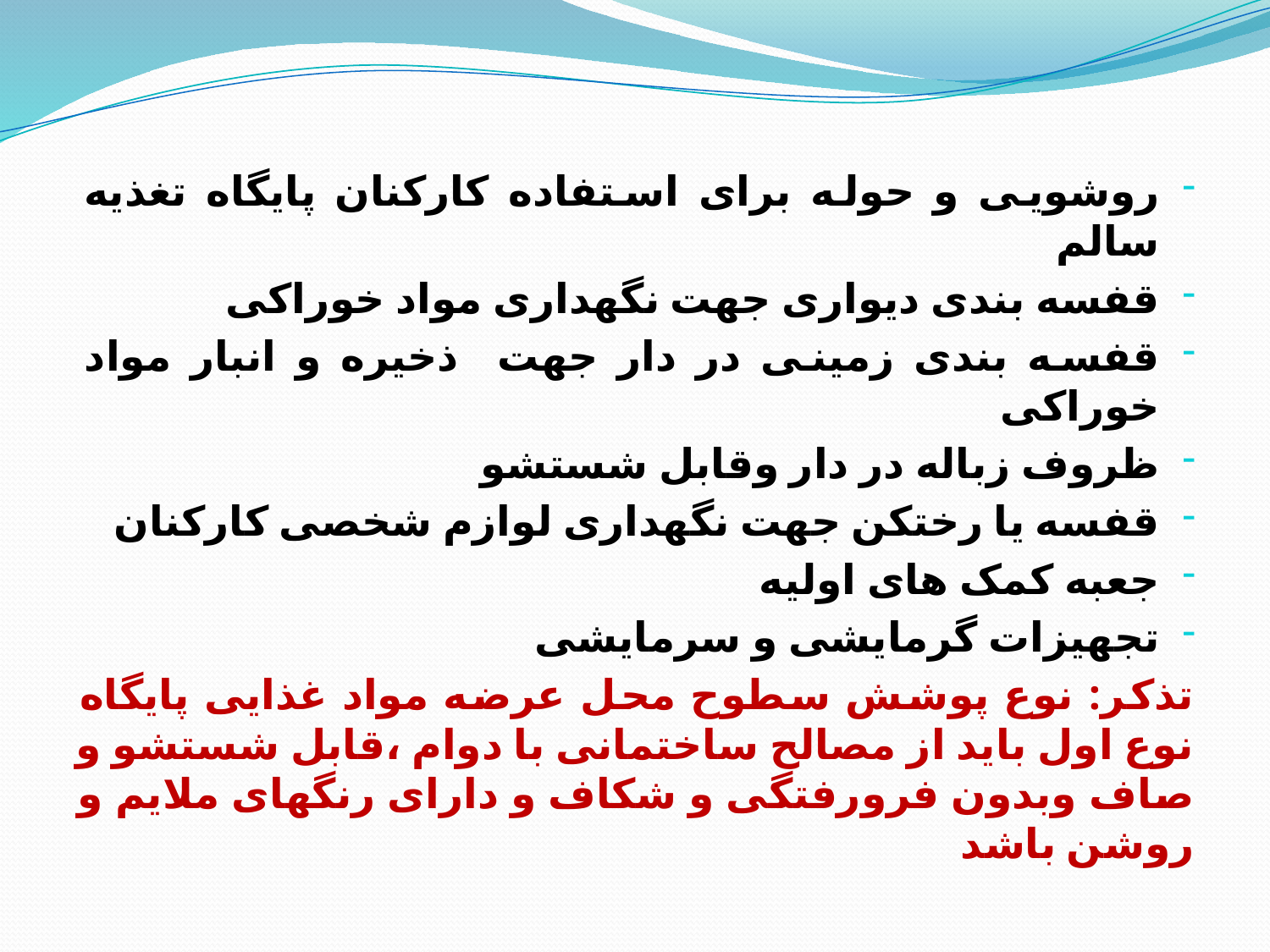

روشویی و حوله برای استفاده کارکنان پایگاه تغذیه سالم
قفسه بندی دیواری جهت نگهداری مواد خوراکی
قفسه بندی زمینی در دار جهت  ذخیره و انبار مواد خوراکی
ظروف زباله در دار وقابل شستشو
قفسه یا رختکن جهت نگهداری لوازم شخصی کارکنان
جعبه کمک های اولیه
تجهیزات گرمایشی و سرمایشی
تذکر: نوع پوشش سطوح محل عرضه مواد غذایی پایگاه نوع اول باید از مصالح ساختمانی با دوام ،قابل شستشو و صاف وبدون فرورفتگی و شکاف و دارای رنگهای ملایم و روشن باشد